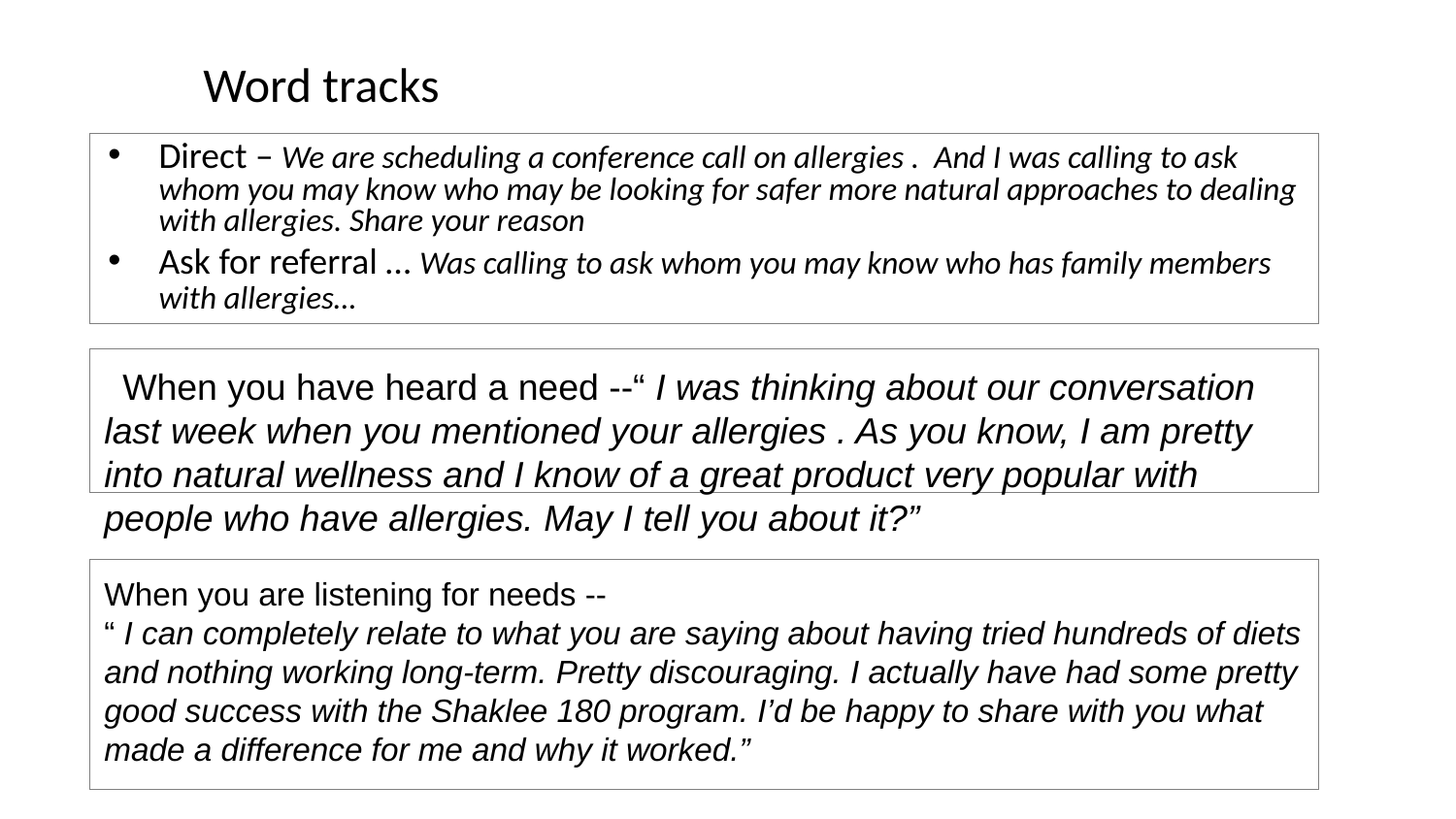

# Word tracks
Direct – We are scheduling a conference call on allergies .  And I was calling to ask whom you may know who may be looking for safer more natural approaches to dealing with allergies. Share your reason
Ask for referral … Was calling to ask whom you may know who has family members with allergies…
  When you have heard a need --“ I was thinking about our conversation last week when you mentioned your allergies . As you know, I am pretty into natural wellness and I know of a great product very popular with people who have allergies. May I tell you about it?”

When you are listening for needs --
“ I can completely relate to what you are saying about having tried hundreds of diets and nothing working long-term. Pretty discouraging. I actually have had some pretty good success with the Shaklee 180 program. I’d be happy to share with you what made a difference for me and why it worked.”